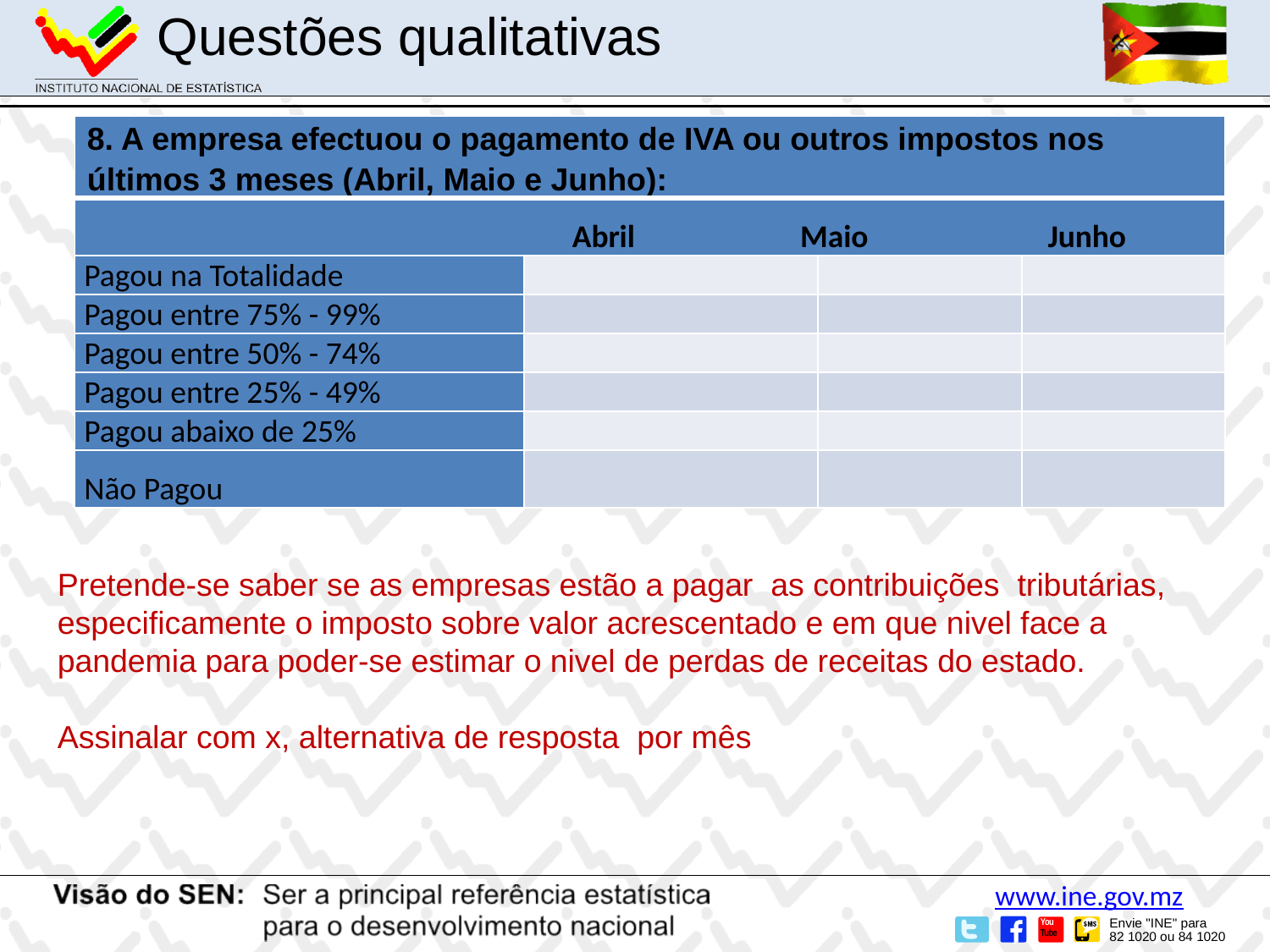

Questões qualitativas
| 8. A empresa efectuou o pagamento de IVA ou outros impostos nos últimos 3 meses (Abril, Maio e Junho): |  |  |  |
| --- | --- | --- | --- |
| Abril Maio Junho |  |  |  |
| Pagou na Totalidade |  |  |  |
| Pagou entre 75% - 99% |  |  |  |
| Pagou entre 50% - 74% |  |  |  |
| Pagou entre 25% - 49% |  |  |  |
| Pagou abaixo de 25% |  |  |  |
| Não Pagou |  |  |  |
Pretende-se saber se as empresas estão a pagar  as contribuições  tributárias, especificamente o imposto sobre valor acrescentado e em que nivel face a pandemia para poder-se estimar o nivel de perdas de receitas do estado.

Assinalar com x, alternativa de resposta  por mês